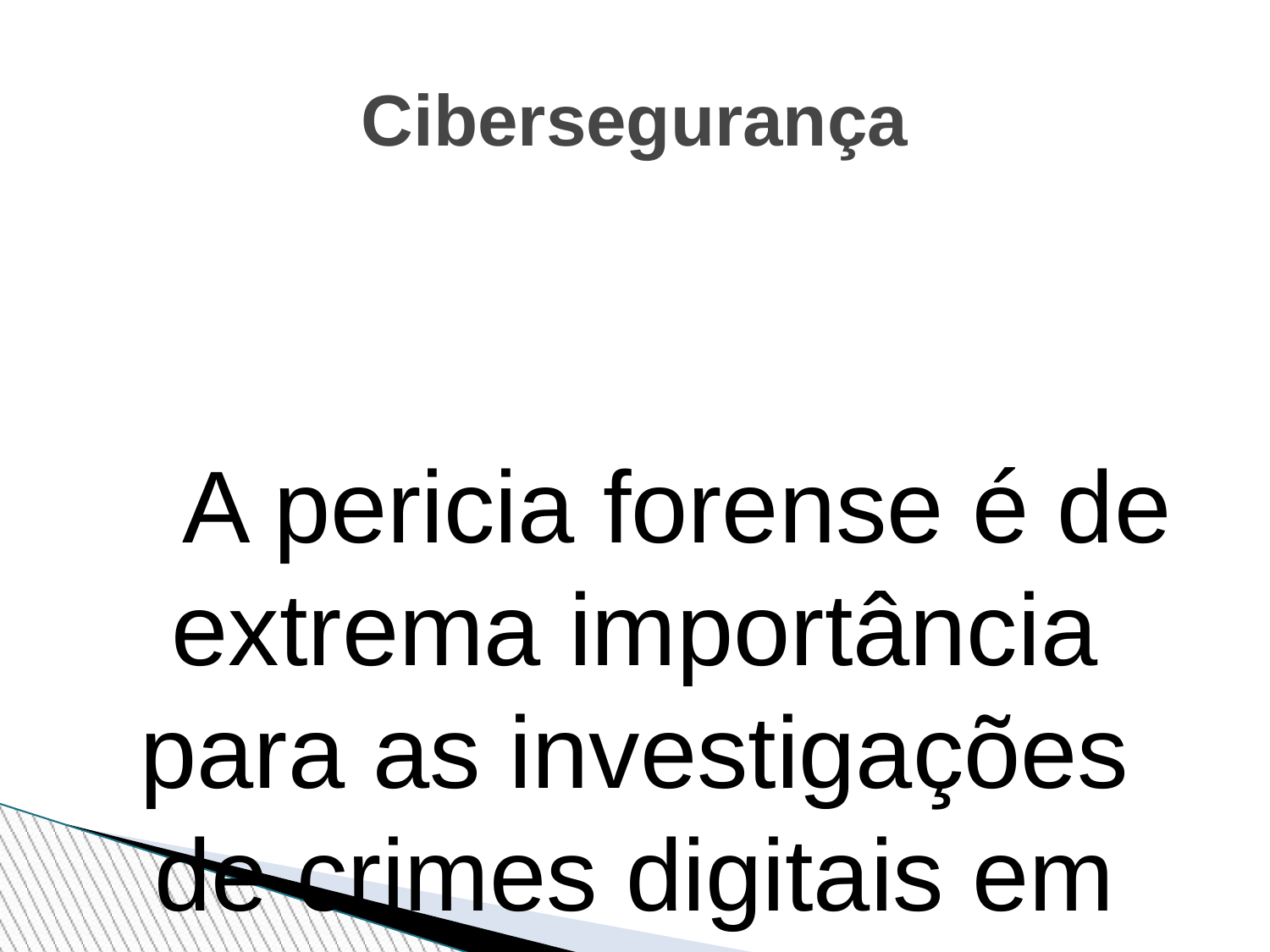

Cibersegurança

   A pericia forense é de extrema importância para as investigações de crimes digitais em tribunais de justiça. A eficácia do trabalho está na correta interpretação das leis, caso contrário, o levantamento não terá validade para a justiça.